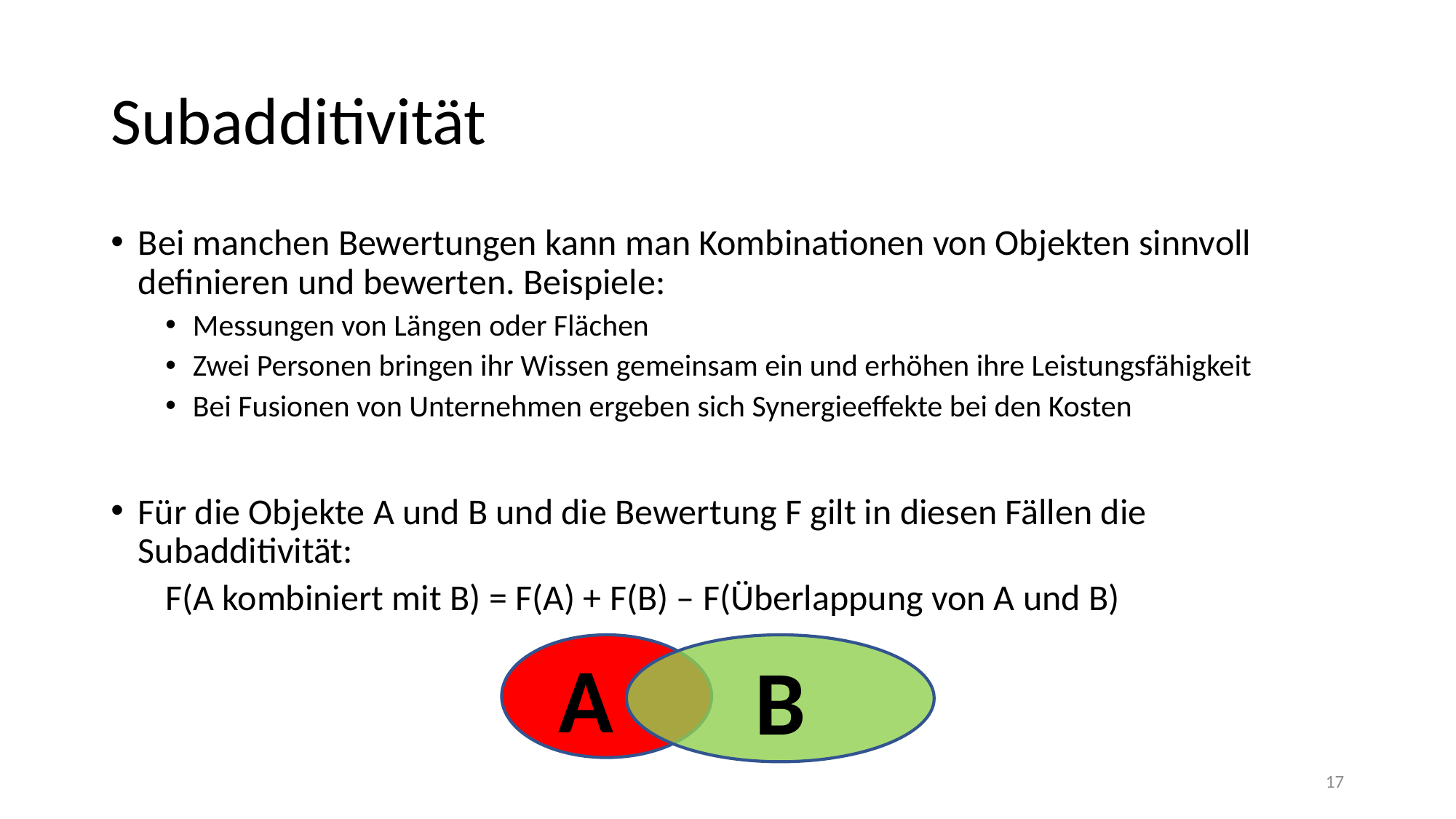

# Subadditivität
Bei manchen Bewertungen kann man Kombinationen von Objekten sinnvoll definieren und bewerten. Beispiele:
Messungen von Längen oder Flächen
Zwei Personen bringen ihr Wissen gemeinsam ein und erhöhen ihre Leistungsfähigkeit
Bei Fusionen von Unternehmen ergeben sich Synergieeffekte bei den Kosten

Für die Objekte A und B und die Bewertung F gilt in diesen Fällen die Subadditivität:
F(A kombiniert mit B) = F(A) + F(B) – F(Überlappung von A und B)

A
B
17